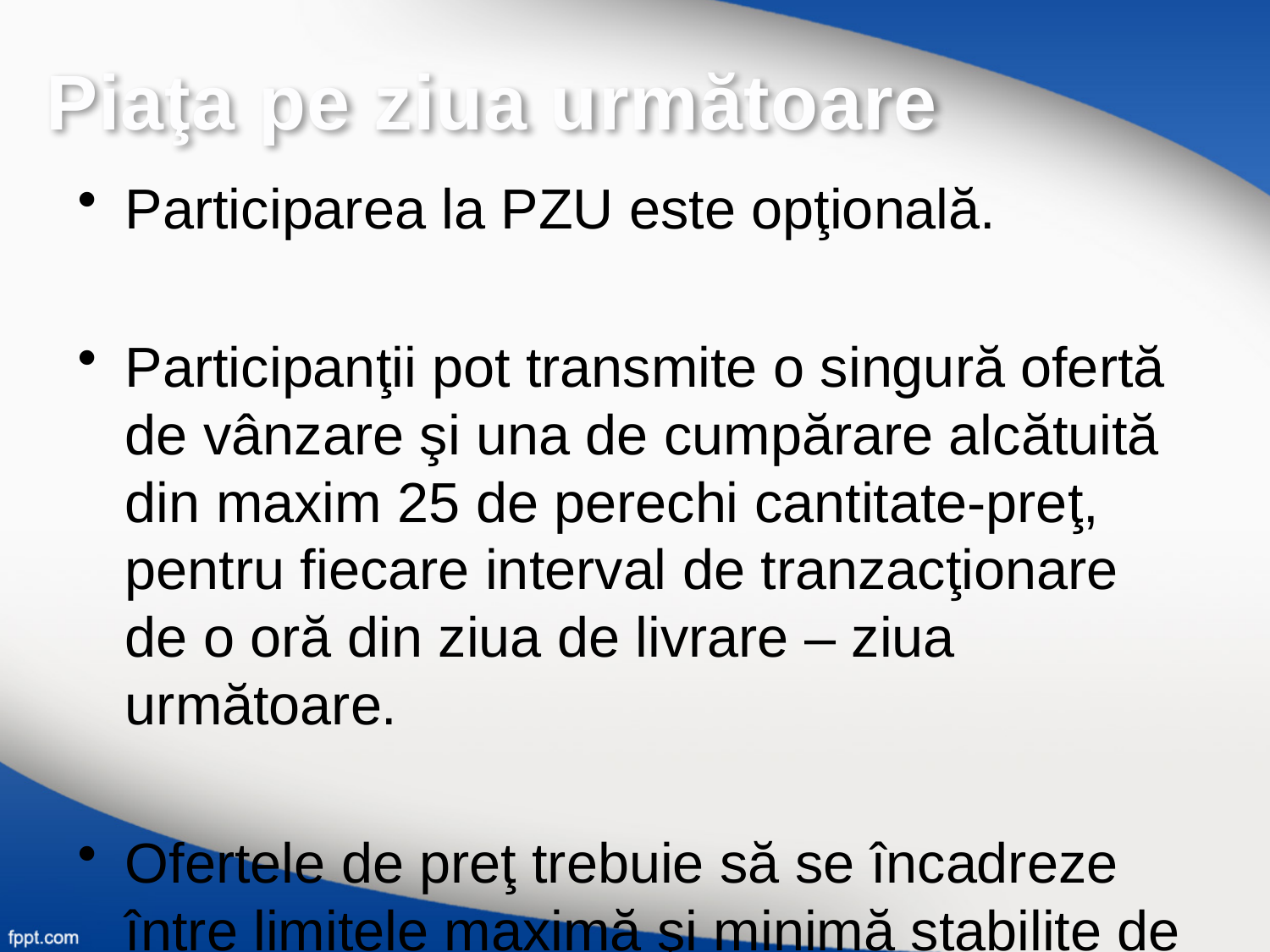

Piaţa pe ziua următoare
Participarea la PZU este opţională.

Participanţii pot transmite o singură ofertă de vânzare şi una de cumpărare alcătuită din maxim 25 de perechi cantitate-preţ, pentru fiecare interval de tranzacţionare de o oră din ziua de livrare – ziua următoare.

Ofertele de preţ trebuie să se încadreze între limitele maximă şi minimă stabilite de OPCOM.